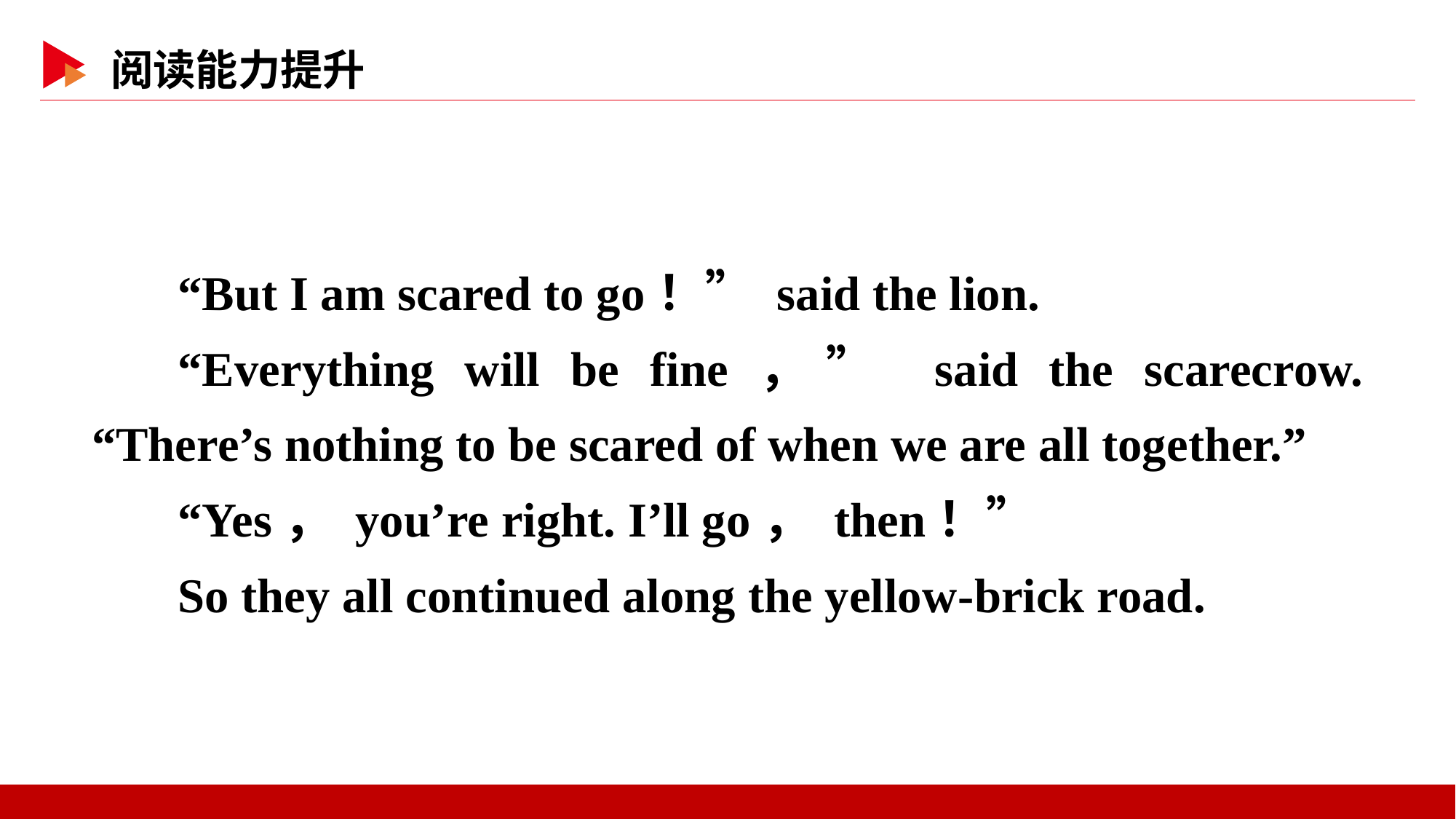

“But I am scared to go！” said the lion.
“Everything will be fine，” said the scarecrow. “There’s nothing to be scared of when we are all together.”
“Yes， you’re right. I’ll go， then！”
So they all continued along the yellow-brick road.